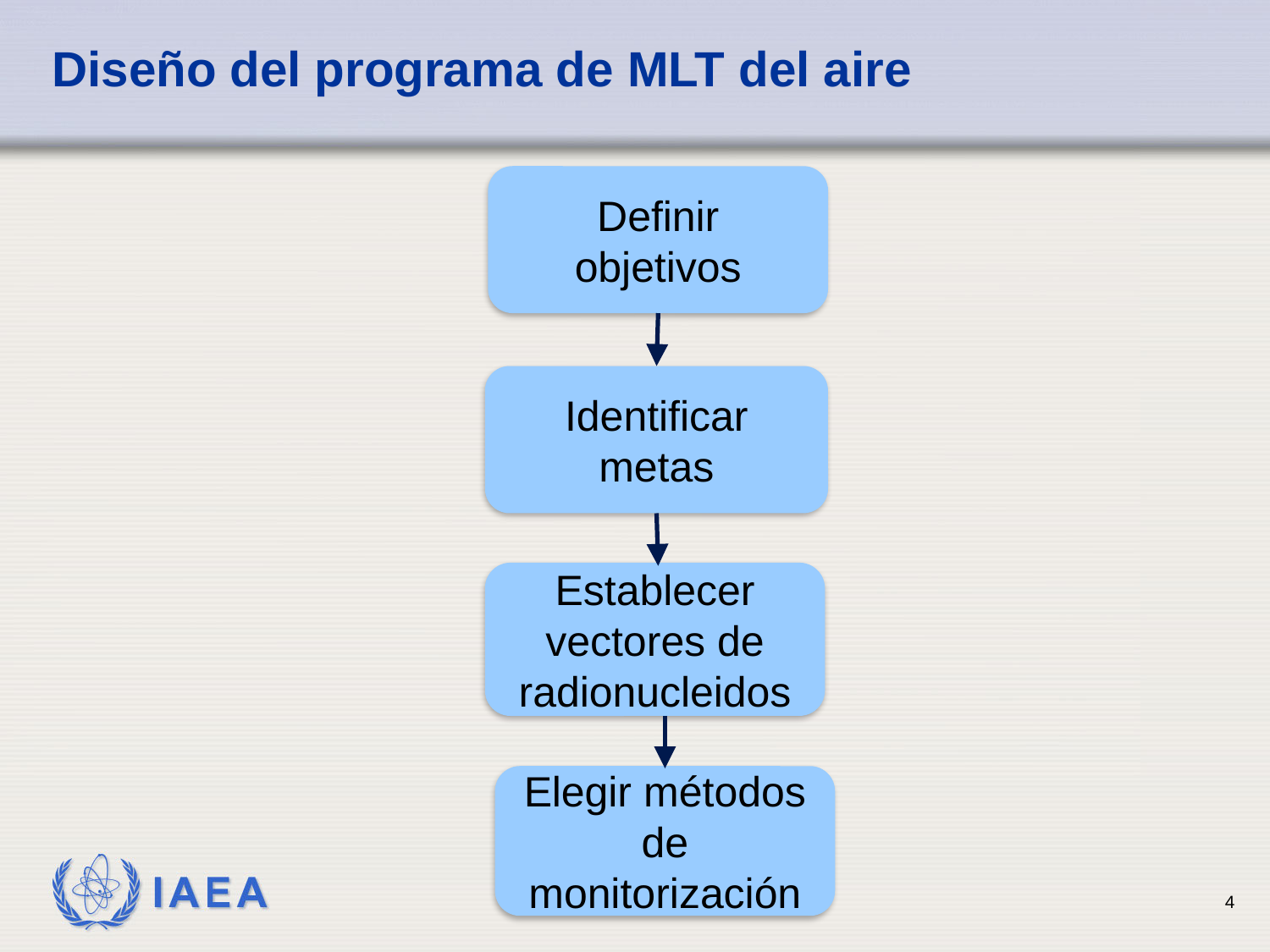

# Diseño del programa de MLT del aire
Definir objetivos
Identificar metas
Establecer vectores de radionucleidos
Elegir métodos de monitorización
4